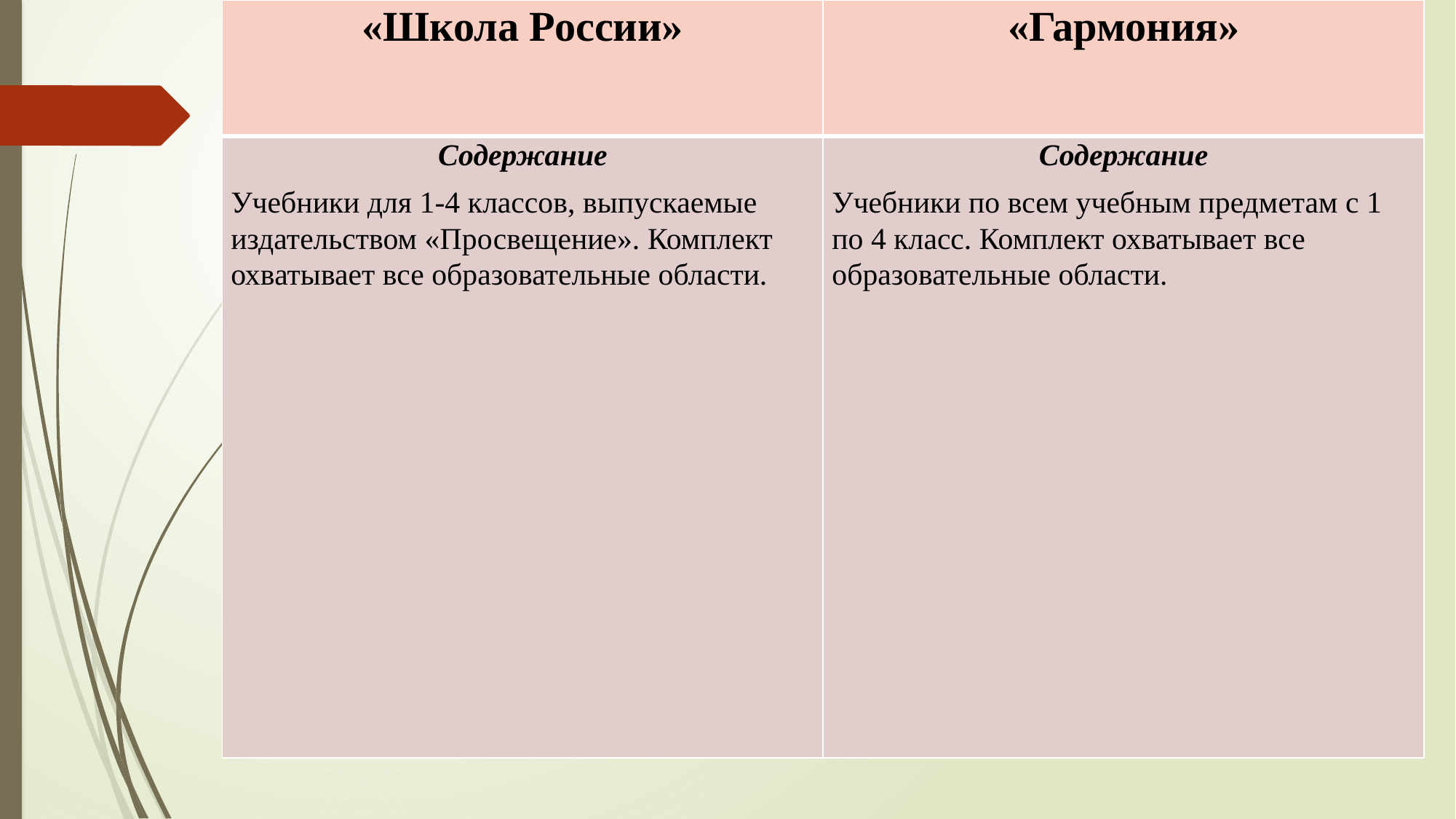

| «Школа России» | «Гармония» |
| --- | --- |
| Содержание Учебники для 1-4 классов, выпускаемые издательством «Просвещение». Комплект охватывает все образовательные области. | Содержание Учебники по всем учебным предметам с 1 по 4 класс. Комплект охватывает все образовательные области. |
#